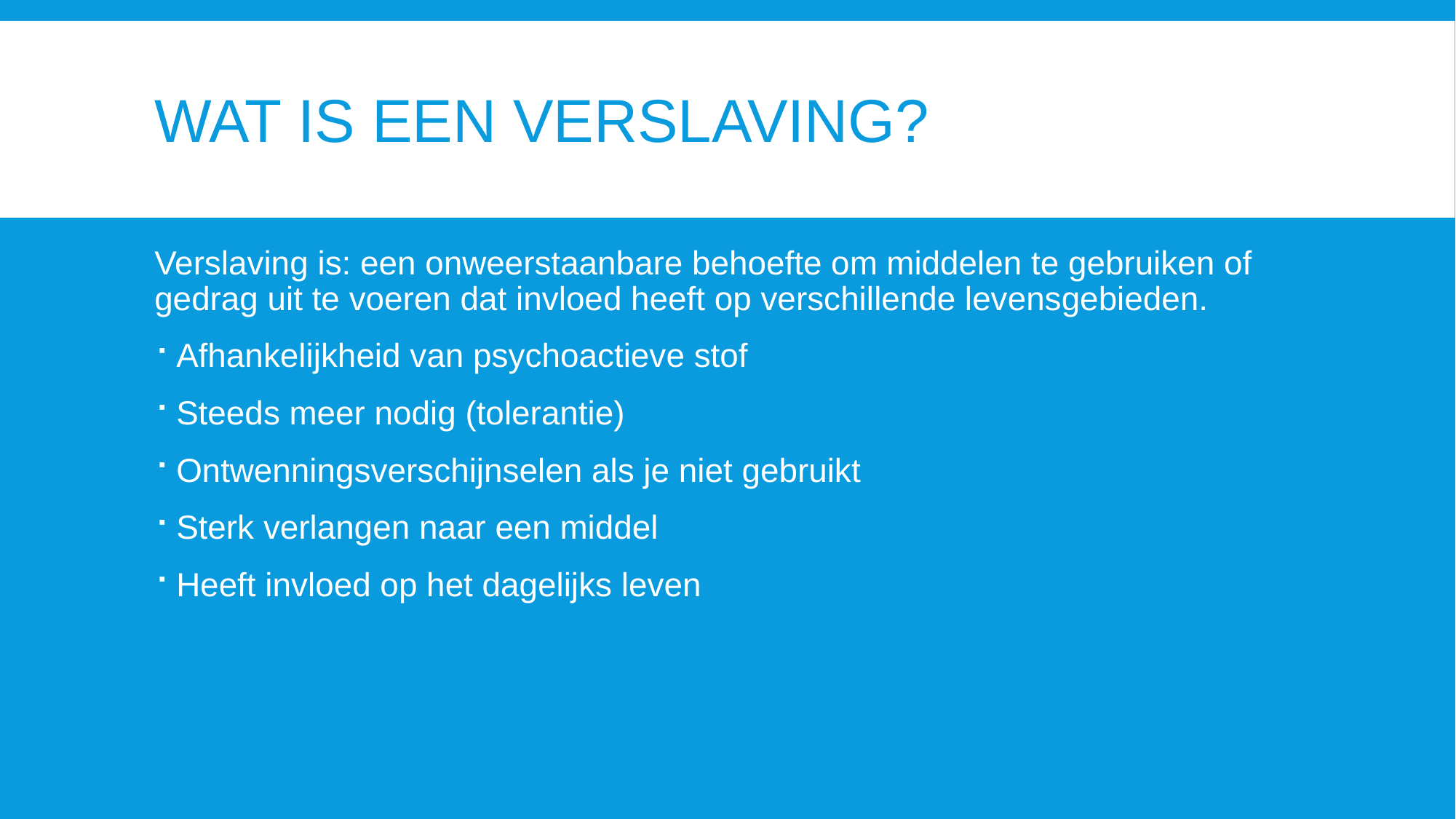

# Wat is een verslaving?
Verslaving is: een onweerstaanbare behoefte om middelen te gebruiken of gedrag uit te voeren dat invloed heeft op verschillende levensgebieden.
Afhankelijkheid van psychoactieve stof
Steeds meer nodig (tolerantie)
Ontwenningsverschijnselen als je niet gebruikt
Sterk verlangen naar een middel
Heeft invloed op het dagelijks leven